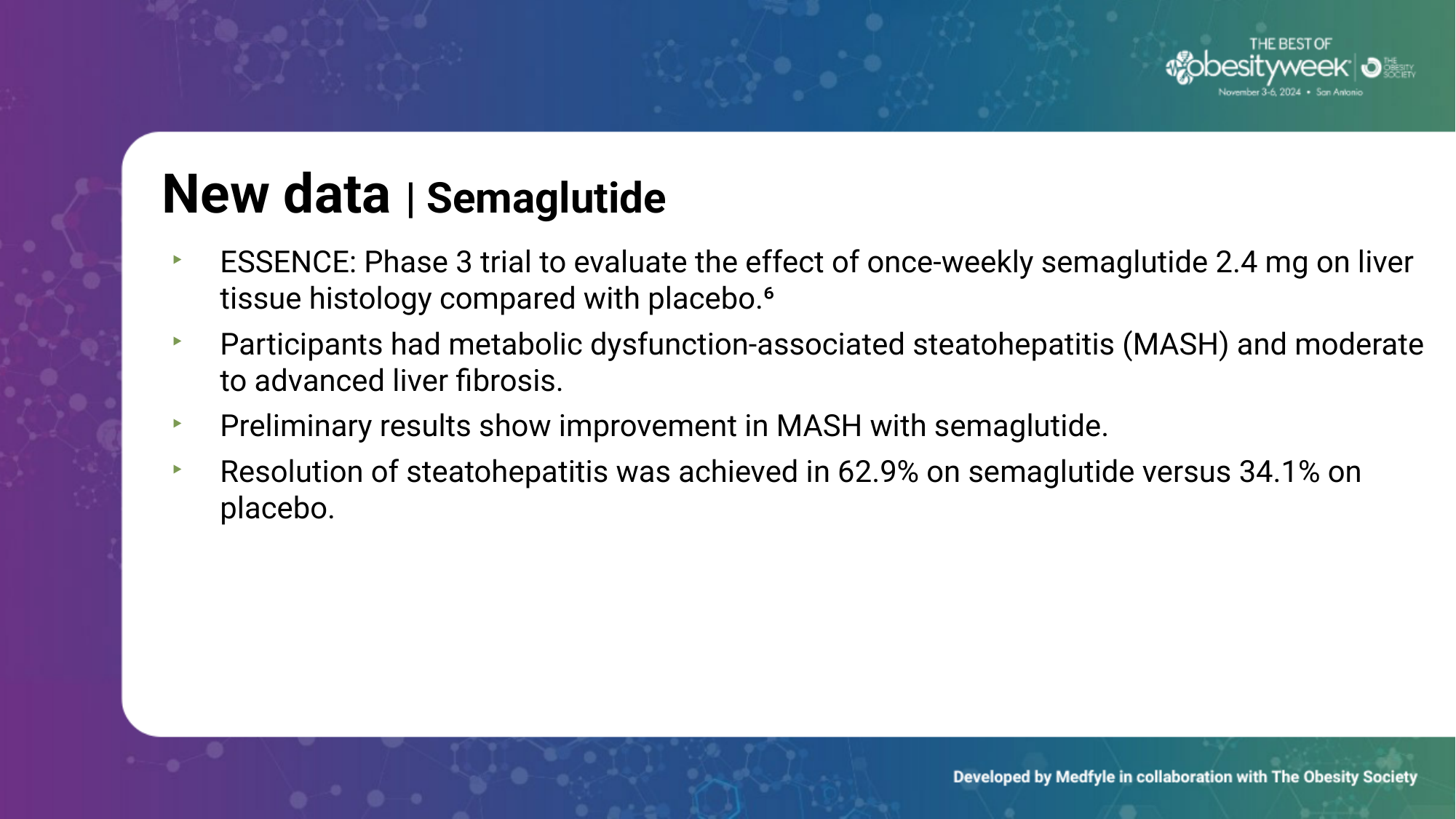

# New data | Semaglutide
ESSENCE: Phase 3 trial to evaluate the effect of once-weekly semaglutide 2.4 mg on liver tissue histology compared with placebo.⁶
Participants had metabolic dysfunction-associated steatohepatitis (MASH) and moderate to advanced liver fibrosis.
Preliminary results show improvement in MASH with semaglutide.
Resolution of steatohepatitis was achieved in 62.9% on semaglutide versus 34.1% on placebo.